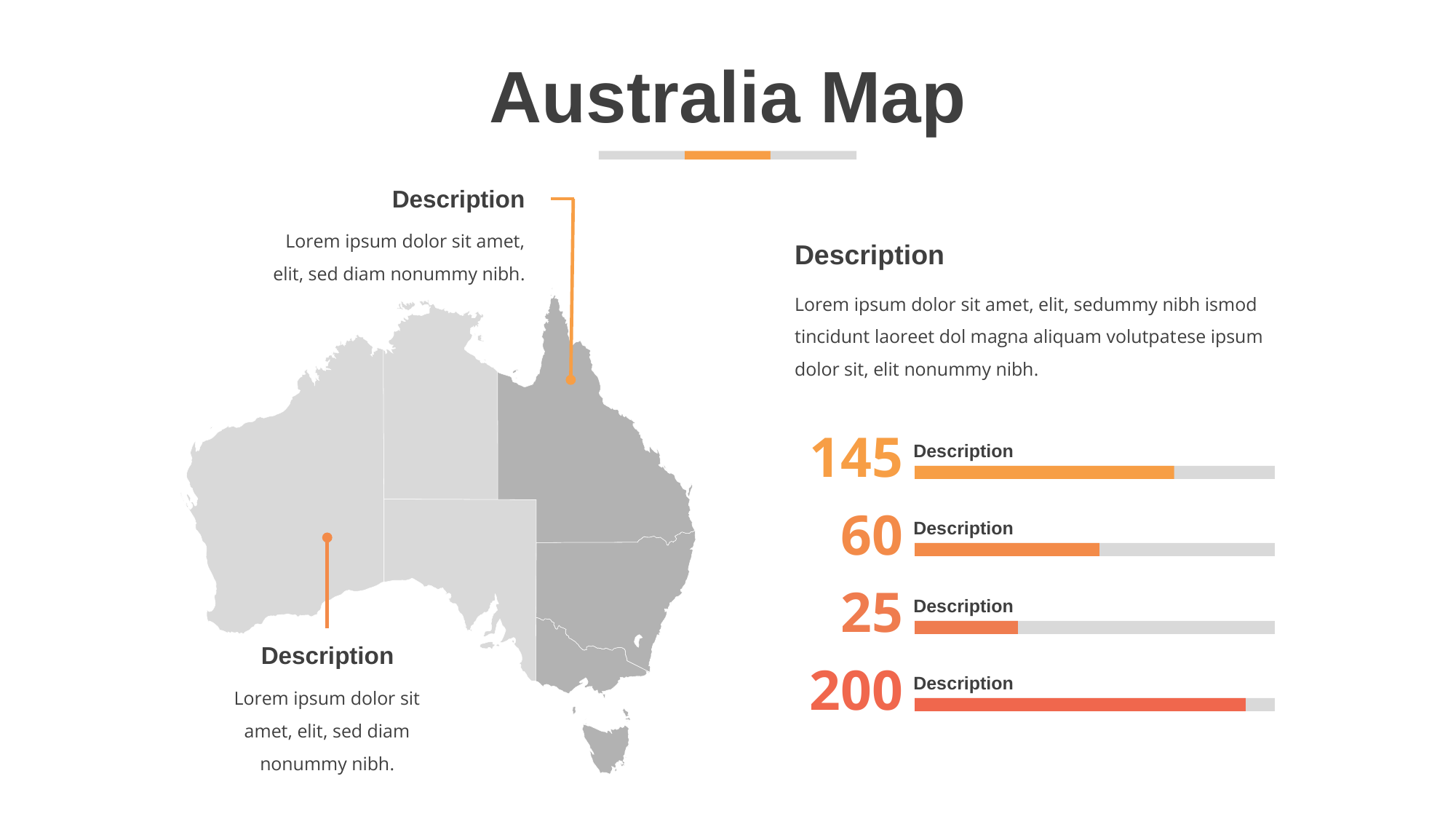

# Australia Map
Description
Lorem ipsum dolor sit amet, elit, sed diam nonummy nibh.
Description
Lorem ipsum dolor sit amet, elit, sedummy nibh ismod tincidunt laoreet dol magna aliquam volutpatese ipsum dolor sit, elit nonummy nibh.

145
Description

60
Description

25
Description

Description
200
Description
Lorem ipsum dolor sit amet, elit, sed diam nonummy nibh.